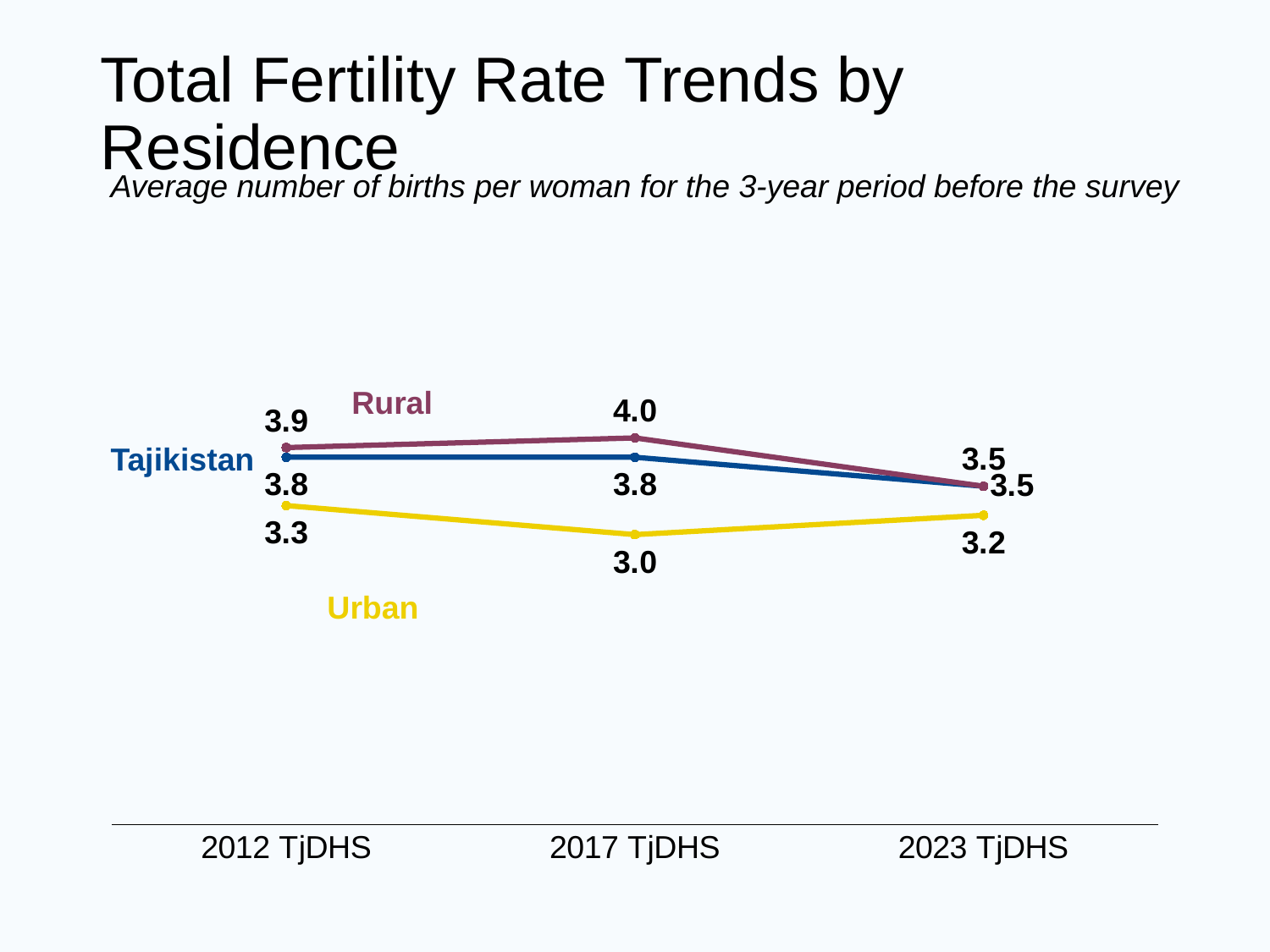

# Total Fertility Rate Trends by Residence
Average number of births per woman for the 3-year period before the survey

### Chart

| Category | Tajikistan | Urban | Rural |
|---|---|---|---|
| 2012 TjDHS | 3.8 | 3.3 | 3.9 |
| 2017 TjDHS | 3.8 | 3.0 | 4.0 |
| 2023 TjDHS | 3.5 | 3.2 | 3.5 |
Rural
Tajikistan
Urban